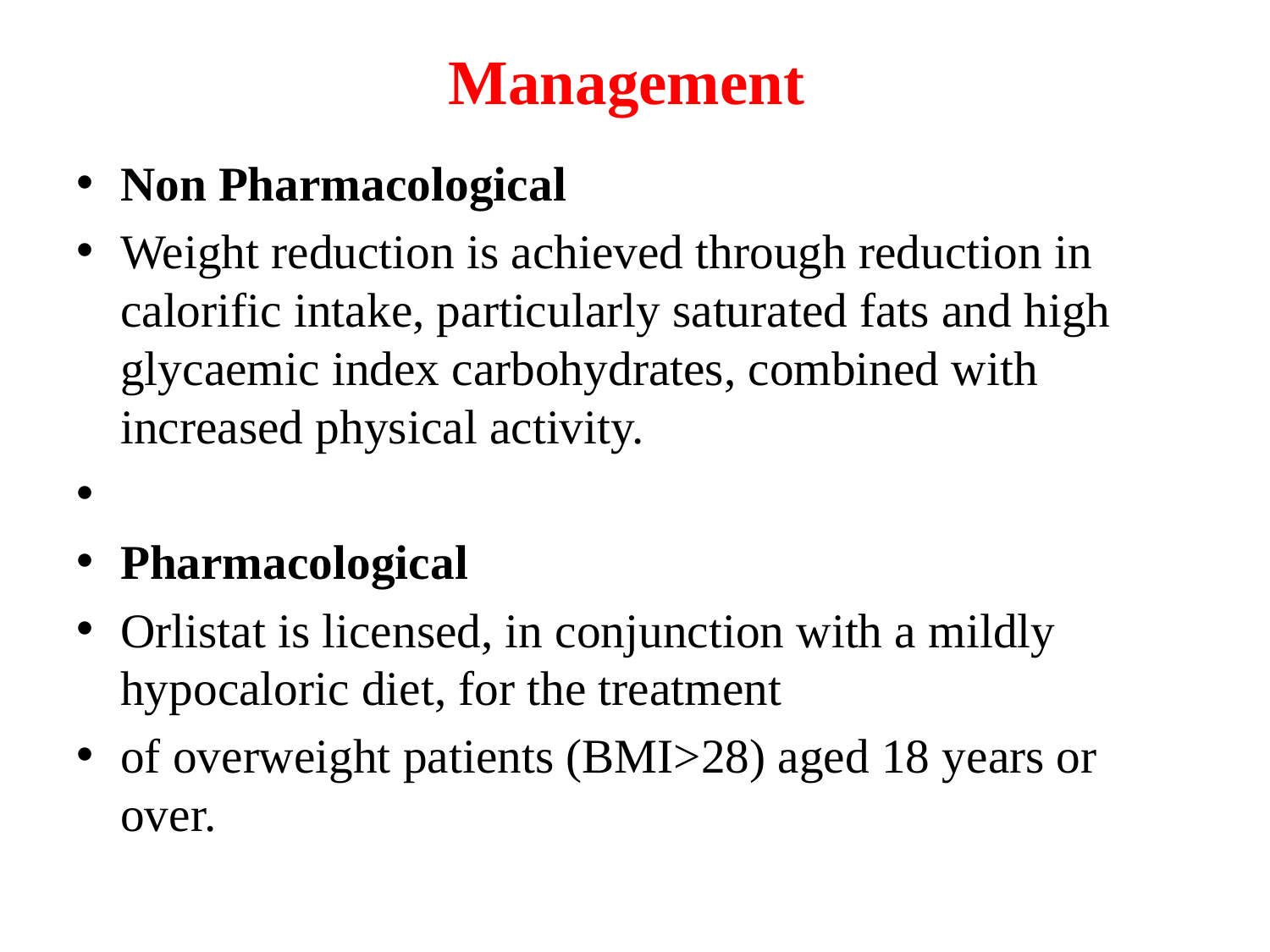

# Management
Non Pharmacological
Weight reduction is achieved through reduction in calorific intake, particularly saturated fats and high glycaemic index carbohydrates, combined with increased physical activity.

Pharmacological
Orlistat is licensed, in conjunction with a mildly hypocaloric diet, for the treatment
of overweight patients (BMI>28) aged 18 years or over.